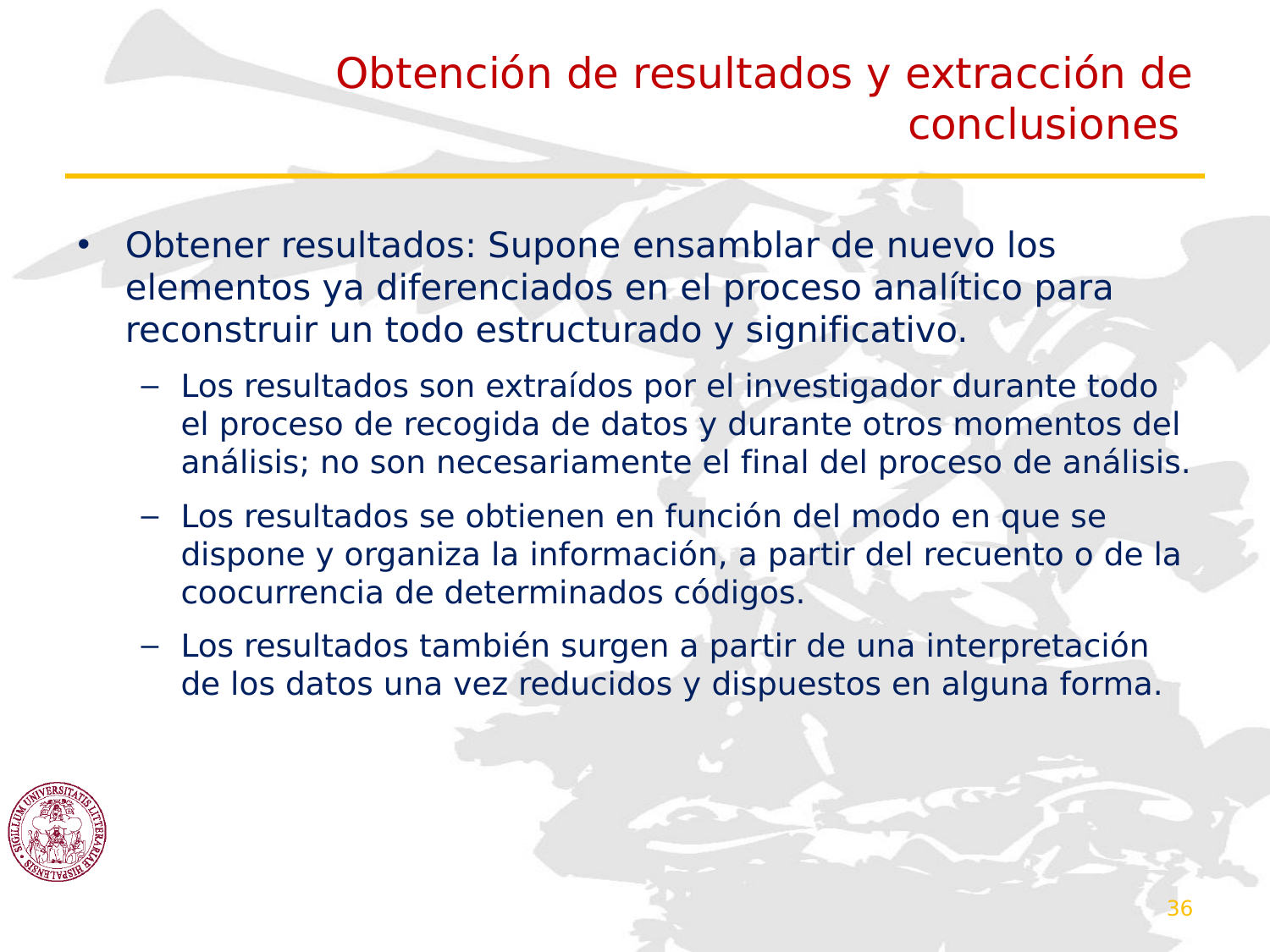

# Obtención de resultados y extracción de conclusiones
Obtener resultados: Supone ensamblar de nuevo los elementos ya diferenciados en el proceso analítico para reconstruir un todo estructurado y significativo.
Los resultados son extraídos por el investigador durante todo el proceso de recogida de datos y durante otros momentos del análisis; no son necesariamente el final del proceso de análisis.
Los resultados se obtienen en función del modo en que se dispone y organiza la información, a partir del recuento o de la coocurrencia de determinados códigos.
Los resultados también surgen a partir de una interpretación de los datos una vez reducidos y dispuestos en alguna forma.

36